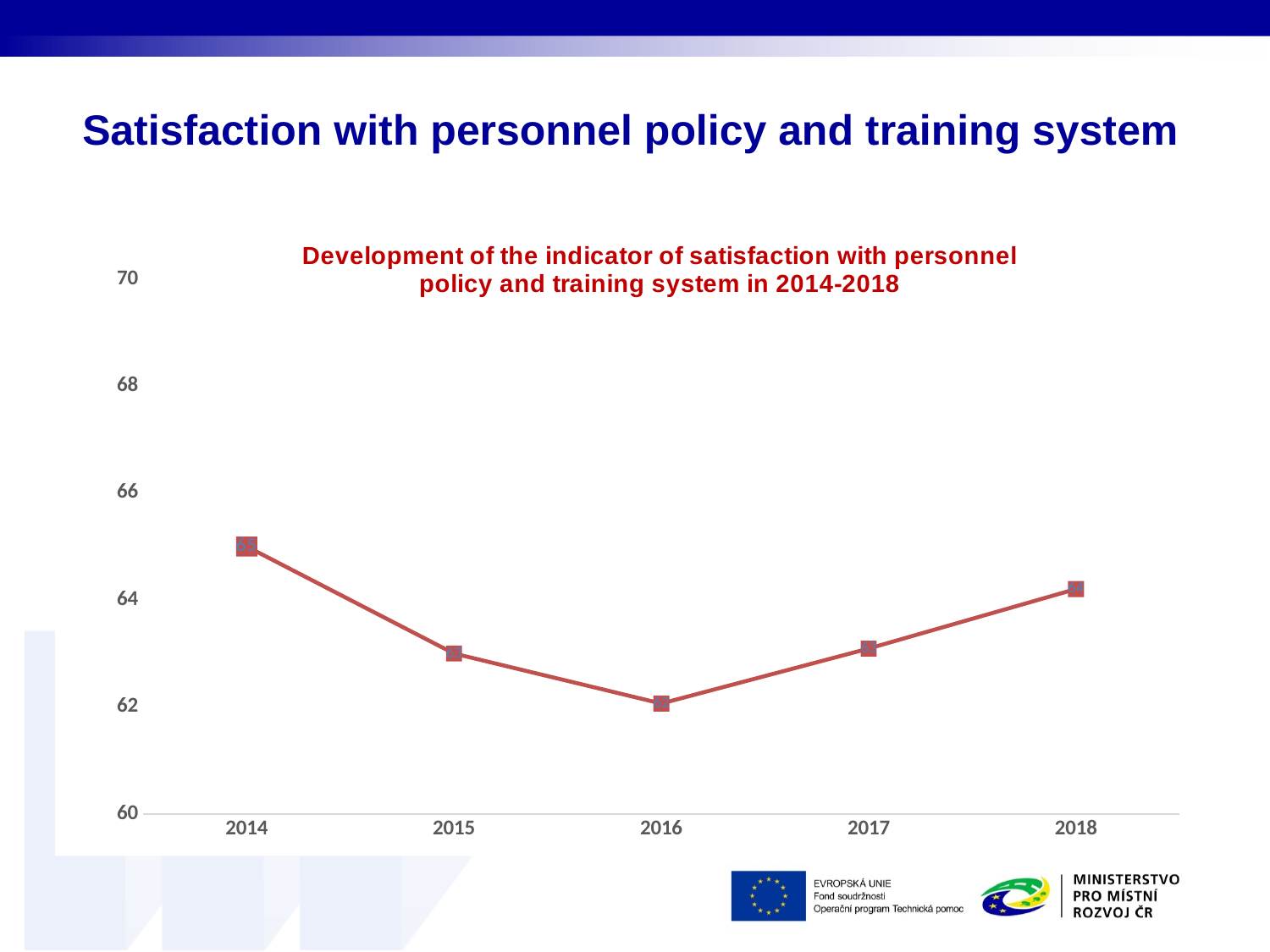

# Satisfaction with personnel policy and training system

### Chart

| Category | Satisfaction with personnel policy and the training system
 |
|---|---|
| 2014 | 65.0 |
| 2015 | 63.0 |
| 2016 | 62.06524287158015 |
| 2017 | 63.09201750061967 |
| 2018 | 64.2051410411025 |